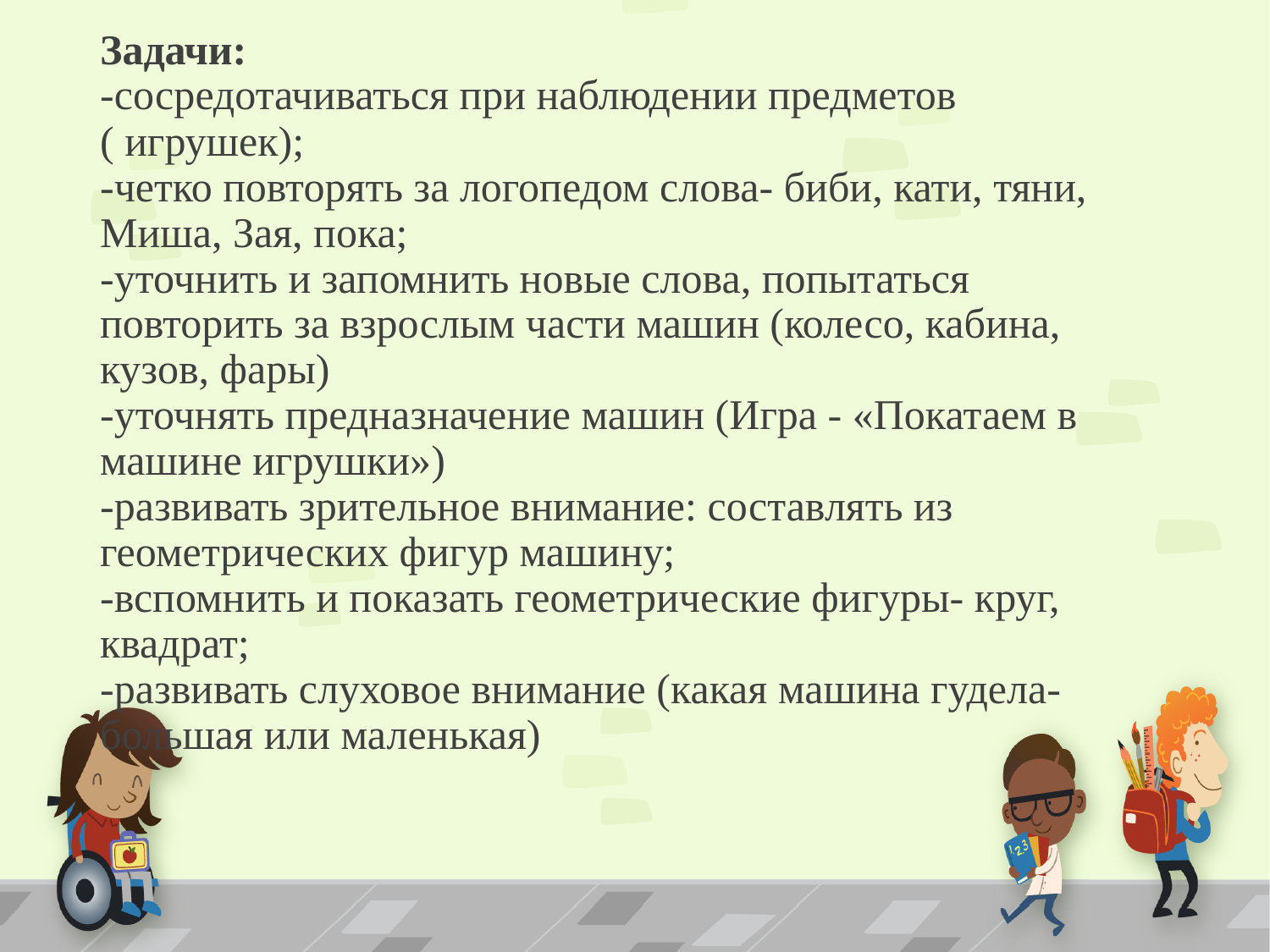

# Задачи: -сосредотачиваться при наблюдении предметов ( игрушек); -четко повторять за логопедом слова- биби, кати, тяни, Миша, Зая, пока; -уточнить и запомнить новые слова, попытаться повторить за взрослым части машин (колесо, кабина, кузов, фары) -уточнять предназначение машин (Игра - «Покатаем в машине игрушки») -развивать зрительное внимание: составлять из геометрических фигур машину; -вспомнить и показать геометрические фигуры- круг, квадрат; -развивать слуховое внимание (какая машина гудела- большая или маленькая)